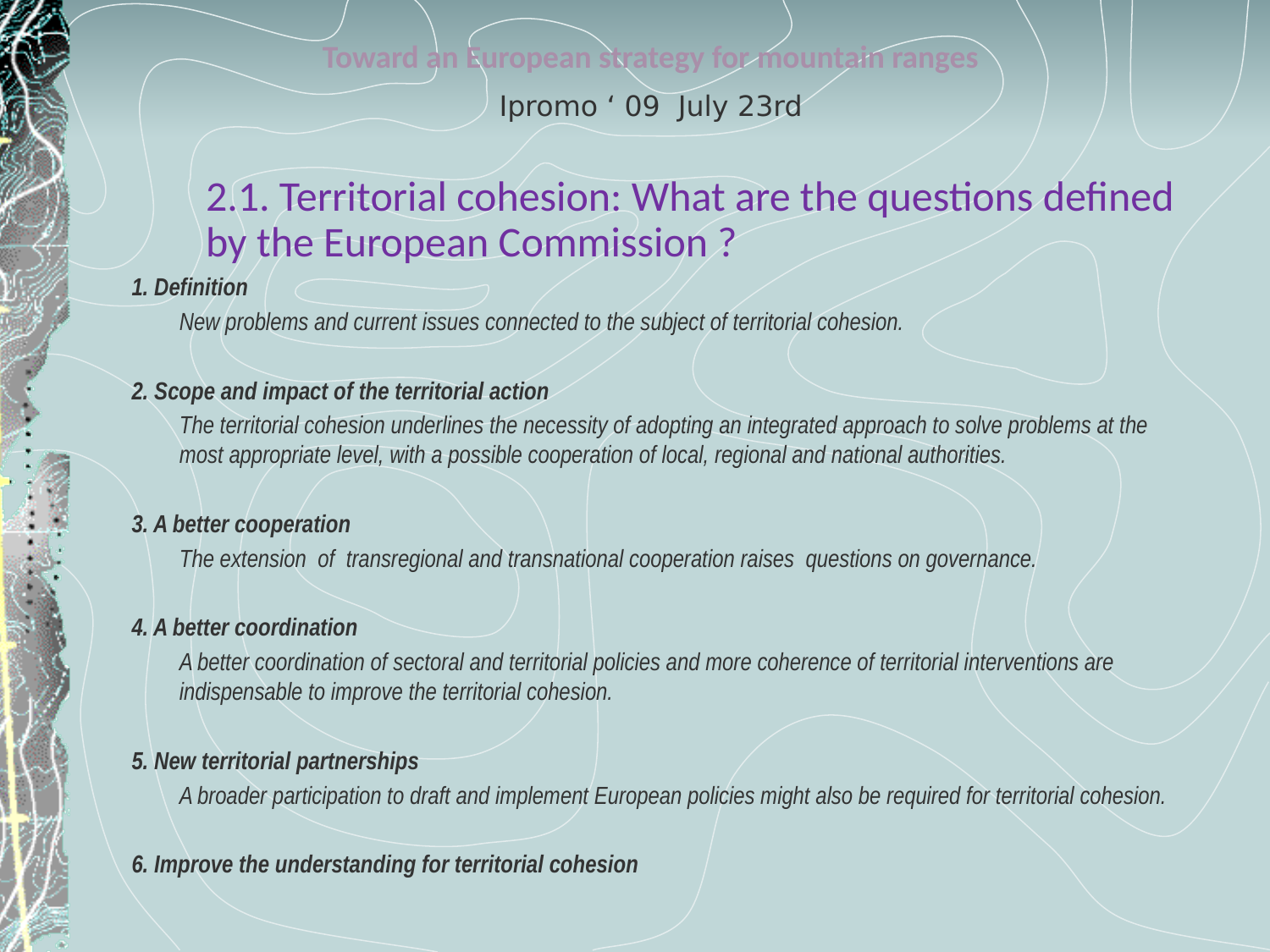

Toward an European strategy for mountain ranges
Ipromo ‘ 09  July 23rd
	2.1. Territorial cohesion: What are the questions defined by the European Commission ?
1. Definition
	New problems and current issues connected to the subject of territorial cohesion.

2. Scope and impact of the territorial action
	The territorial cohesion underlines the necessity of adopting an integrated approach to solve problems at the most appropriate level, with a possible cooperation of local, regional and national authorities.

3. A better cooperation
	The extension  of  transregional and transnational cooperation raises  questions on governance.

4. A better coordination
	A better coordination of sectoral and territorial policies and more coherence of territorial interventions are indispensable to improve the territorial cohesion.

5. New territorial partnerships
	A broader participation to draft and implement European policies might also be required for territorial cohesion.

6. Improve the understanding for territorial cohesion